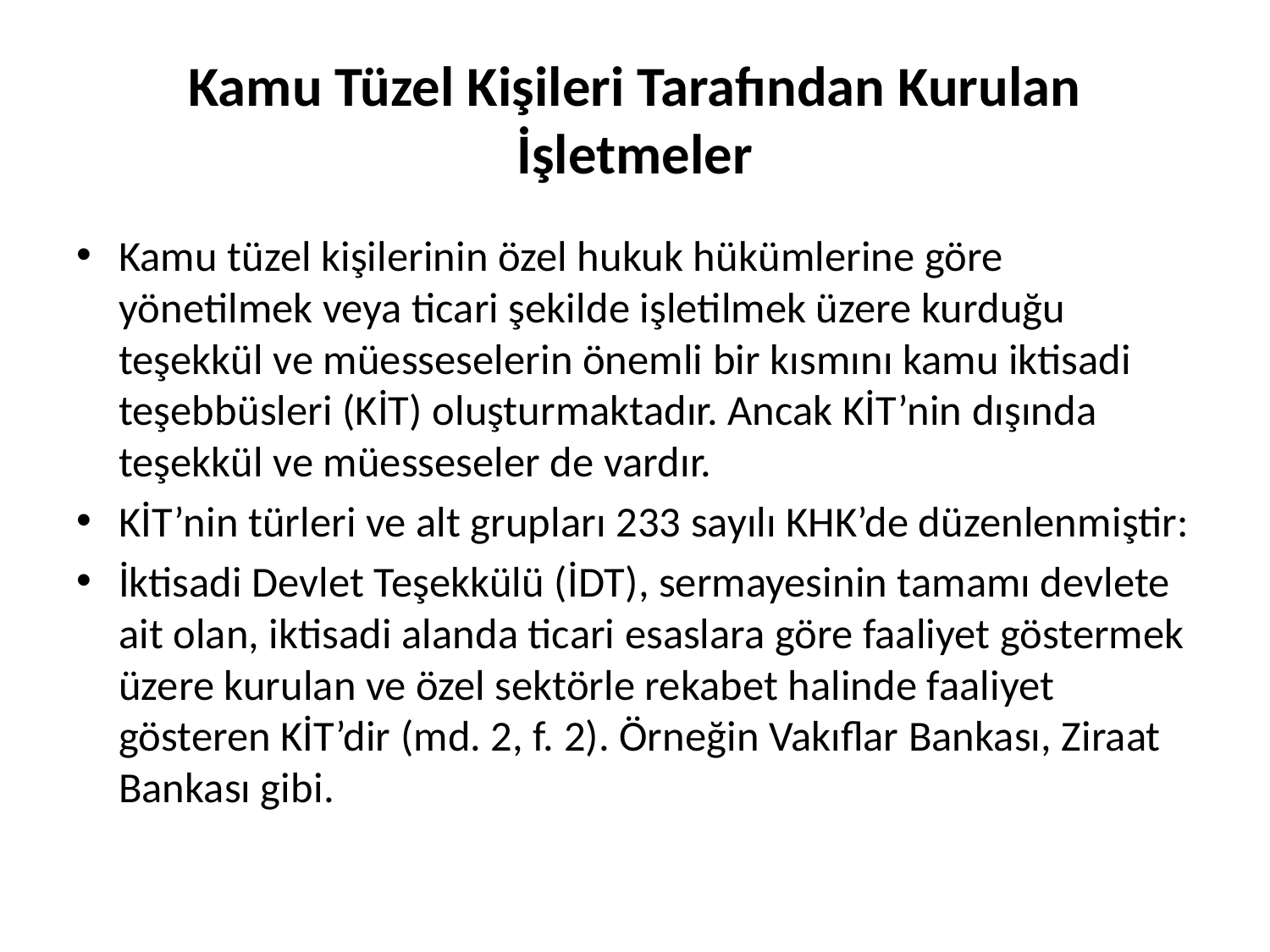

# Kamu Tüzel Kişileri Tarafından Kurulan İşletmeler
Kamu tüzel kişilerinin özel hukuk hükümlerine göre yönetilmek veya ticari şekilde işletilmek üzere kurduğu teşekkül ve müesseselerin önemli bir kısmını kamu iktisadi teşebbüsleri (KİT) oluşturmaktadır. Ancak KİT’nin dışında teşekkül ve müesseseler de vardır.
KİT’nin türleri ve alt grupları 233 sayılı KHK’de düzenlenmiştir:
İktisadi Devlet Teşekkülü (İDT), sermayesinin tamamı devlete ait olan, iktisadi alanda ticari esaslara göre faaliyet göstermek üzere kurulan ve özel sektörle rekabet halinde faaliyet gösteren KİT’dir (md. 2, f. 2). Örneğin Vakıflar Bankası, Ziraat Bankası gibi.